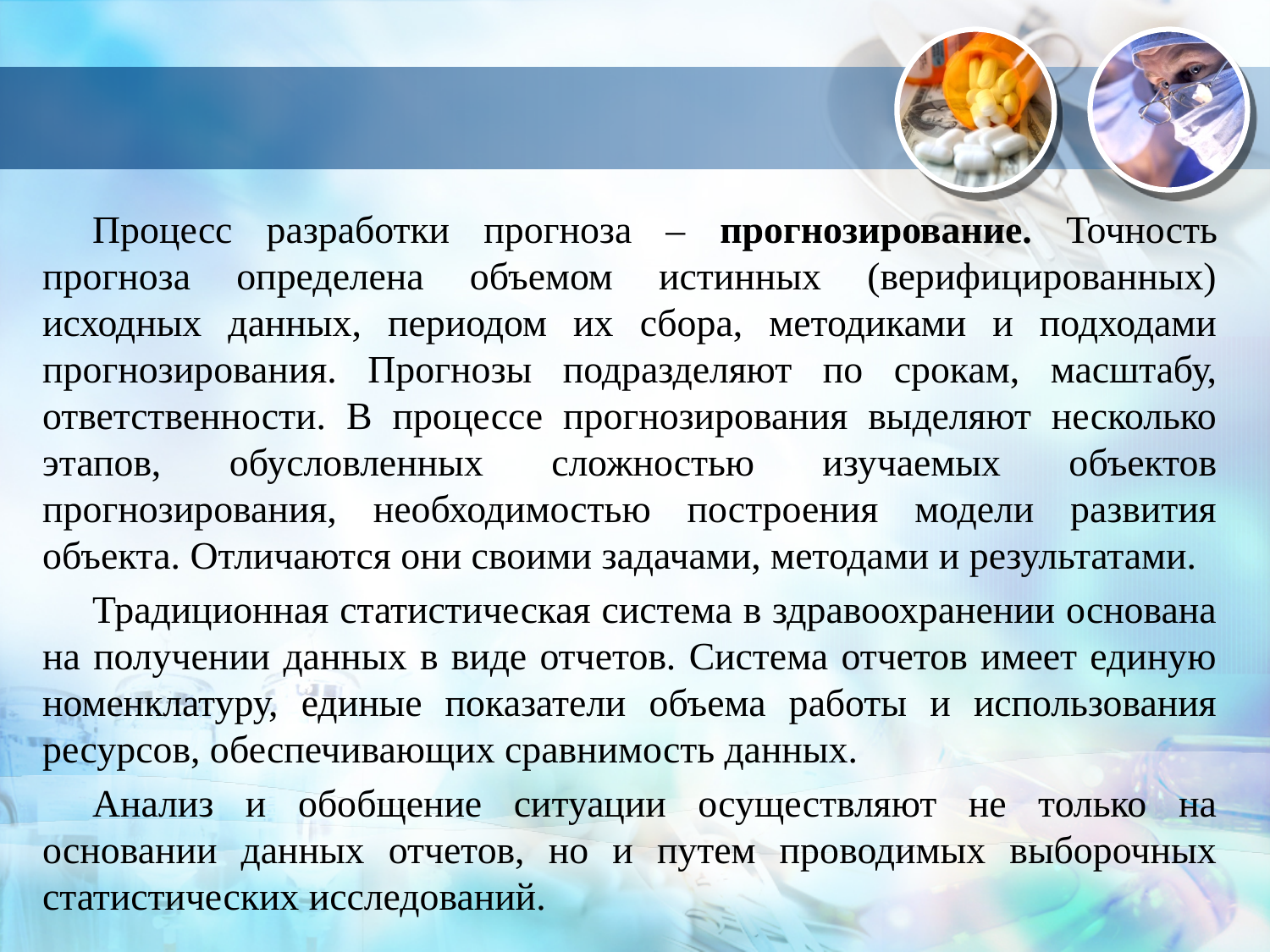

Процесс разработки прогноза – прогнозирование. Точность прогноза определена объемом истинных (верифицированных) исходных данных, периодом их сбора, методиками и подходами прогнозирования. Прогнозы подразделяют по срокам, масштабу, ответственности. В процессе прогнозирования выделяют несколько этапов, обусловленных сложностью изучаемых объектов прогнозирования, необходимостью построения модели развития объекта. Отличаются они своими задачами, методами и результатами.
Традиционная статистическая система в здравоохранении основана на получении данных в виде отчетов. Система отчетов имеет единую номенклатуру, единые показатели объема работы и использования ресурсов, обеспечивающих сравнимость данных.
Анализ и обобщение ситуации осуществляют не только на основании данных отчетов, но и путем проводимых выборочных статистических исследований.